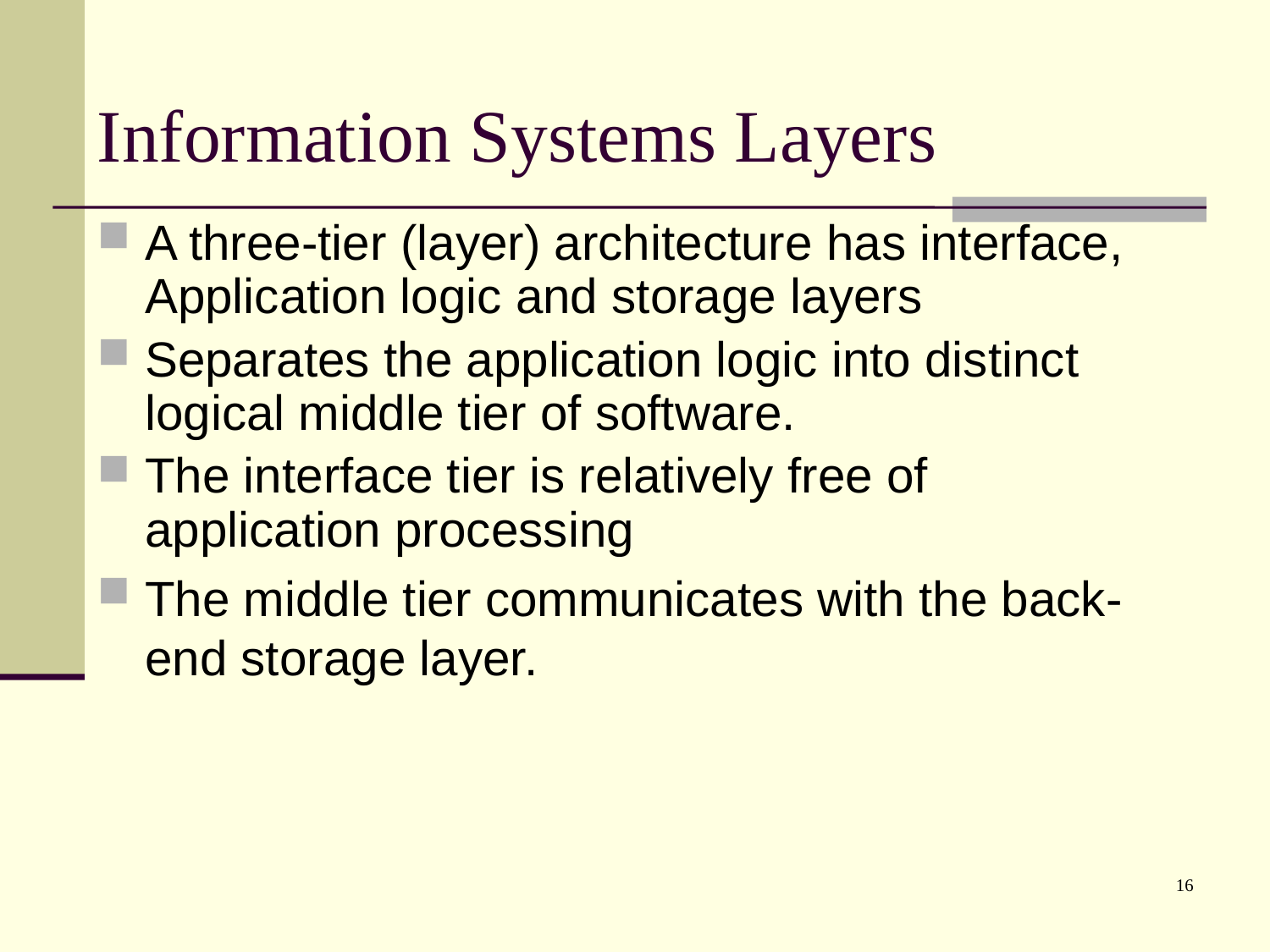

# Information Systems Layers
A three-tier (layer) architecture has interface, Application logic and storage layers
Separates the application logic into distinct logical middle tier of software.
The interface tier is relatively free of application processing
The middle tier communicates with the back-end storage layer.

16